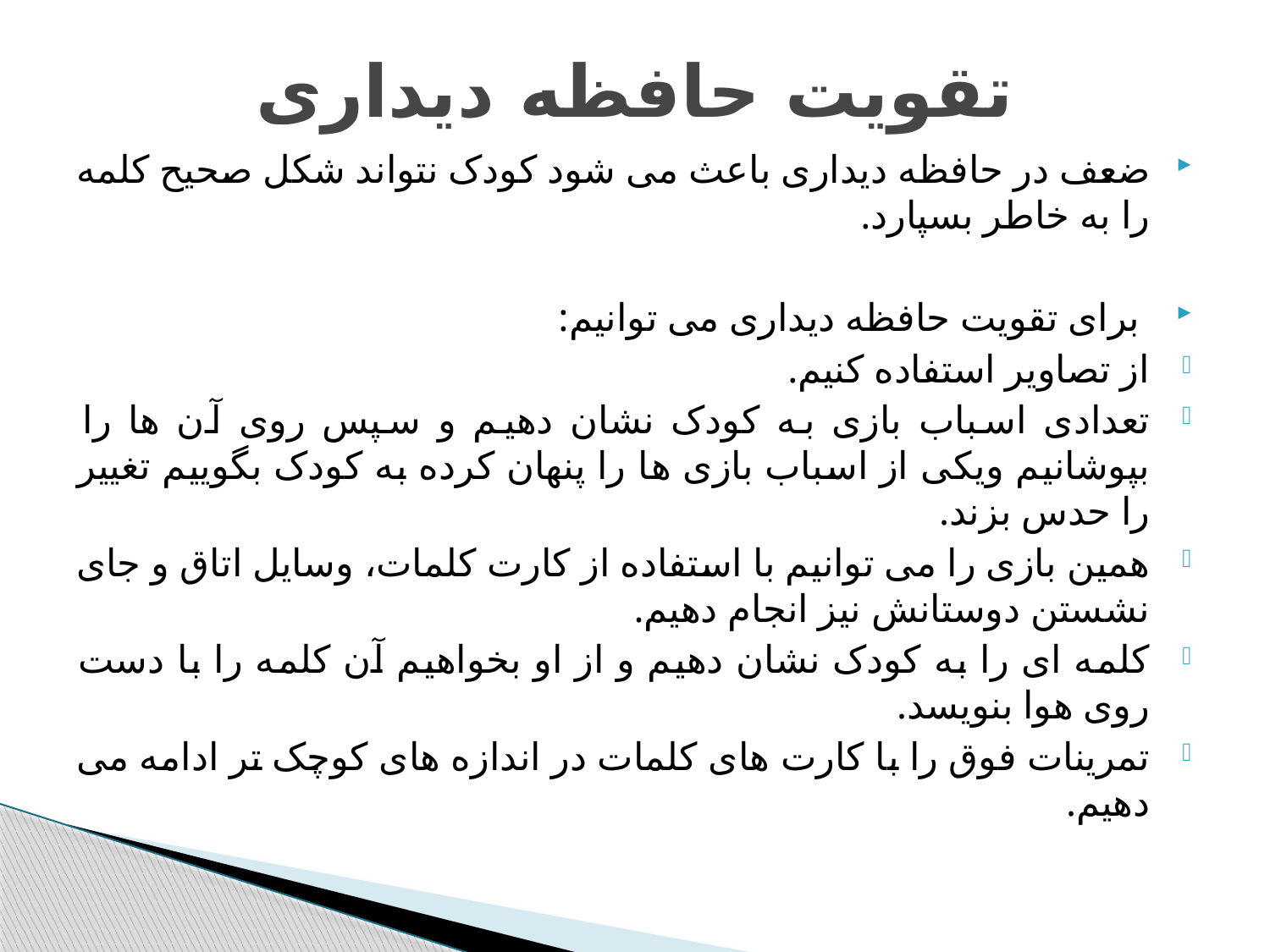

# تقویت حافظه دیداری
ضعف در حافظه دیداری باعث می شود کودک نتواند شکل صحیح کلمه را به خاطر بسپارد.

 برای تقویت حافظه دیداری می توانیم:
از تصاویر استفاده کنیم.
تعدادی اسباب بازی به کودک نشان دهیم و سپس روی آن ها را بپوشانیم ویکی از اسباب بازی ها را پنهان کرده به کودک بگوییم تغییر را حدس بزند.
همین بازی را می توانیم با استفاده از کارت کلمات، وسایل اتاق و جای نشستن دوستانش نیز انجام دهیم.
کلمه ای را به کودک نشان دهیم و از او بخواهیم آن کلمه را با دست روی هوا بنویسد.
تمرینات فوق را با کارت های کلمات در اندازه های کوچک تر ادامه می دهیم.